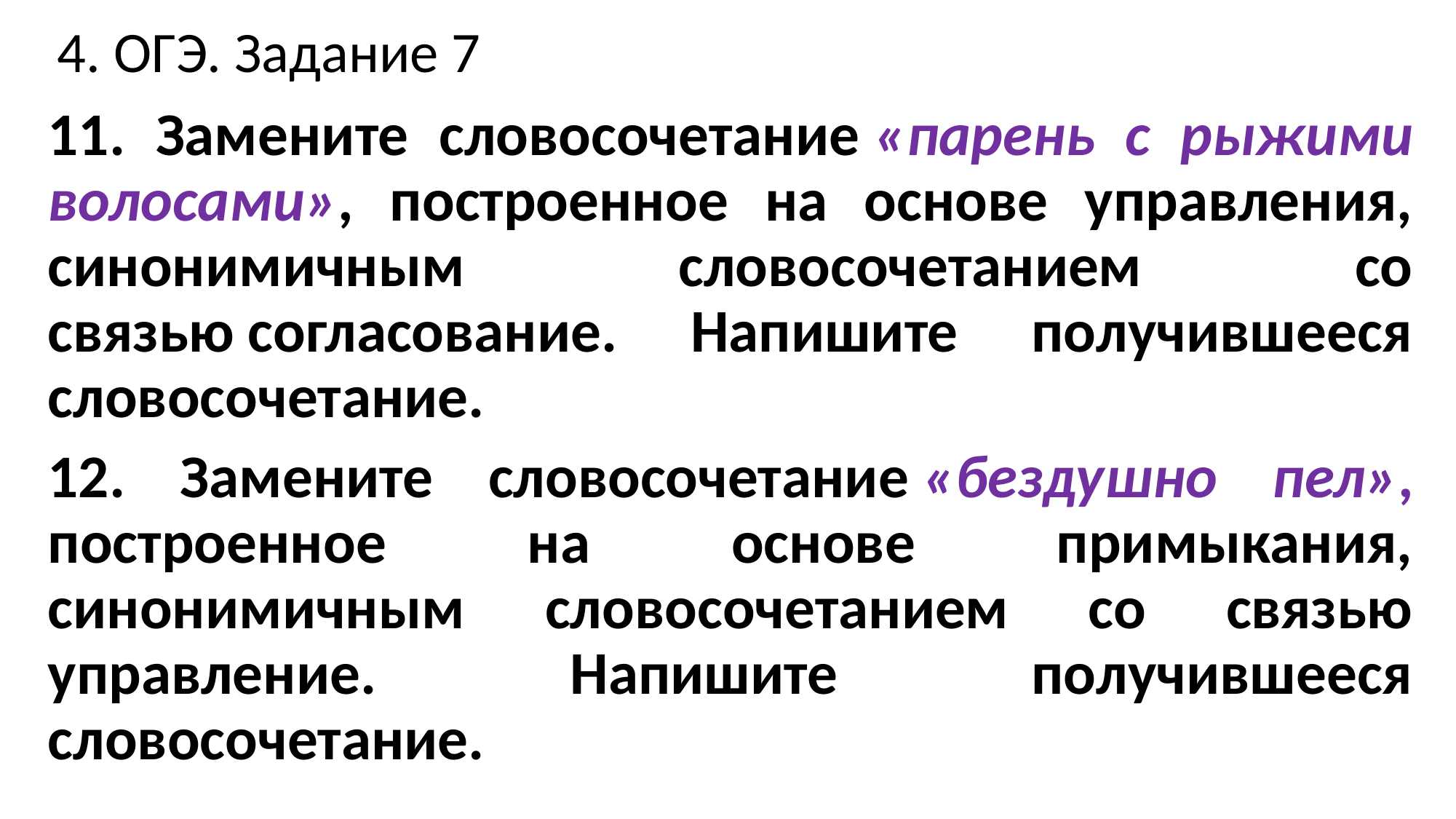

# 4. ОГЭ. Задание 7
11. Замените словосочетание «парень с рыжими волосами», построенное на основе управления, синонимичным словосочетанием со связью согласование. Напишите получившееся словосочетание.
12. Замените словосочетание «бездушно пел», построенное на основе примыкания, синонимичным словосочетанием со связью управление. Напишите получившееся словосочетание.